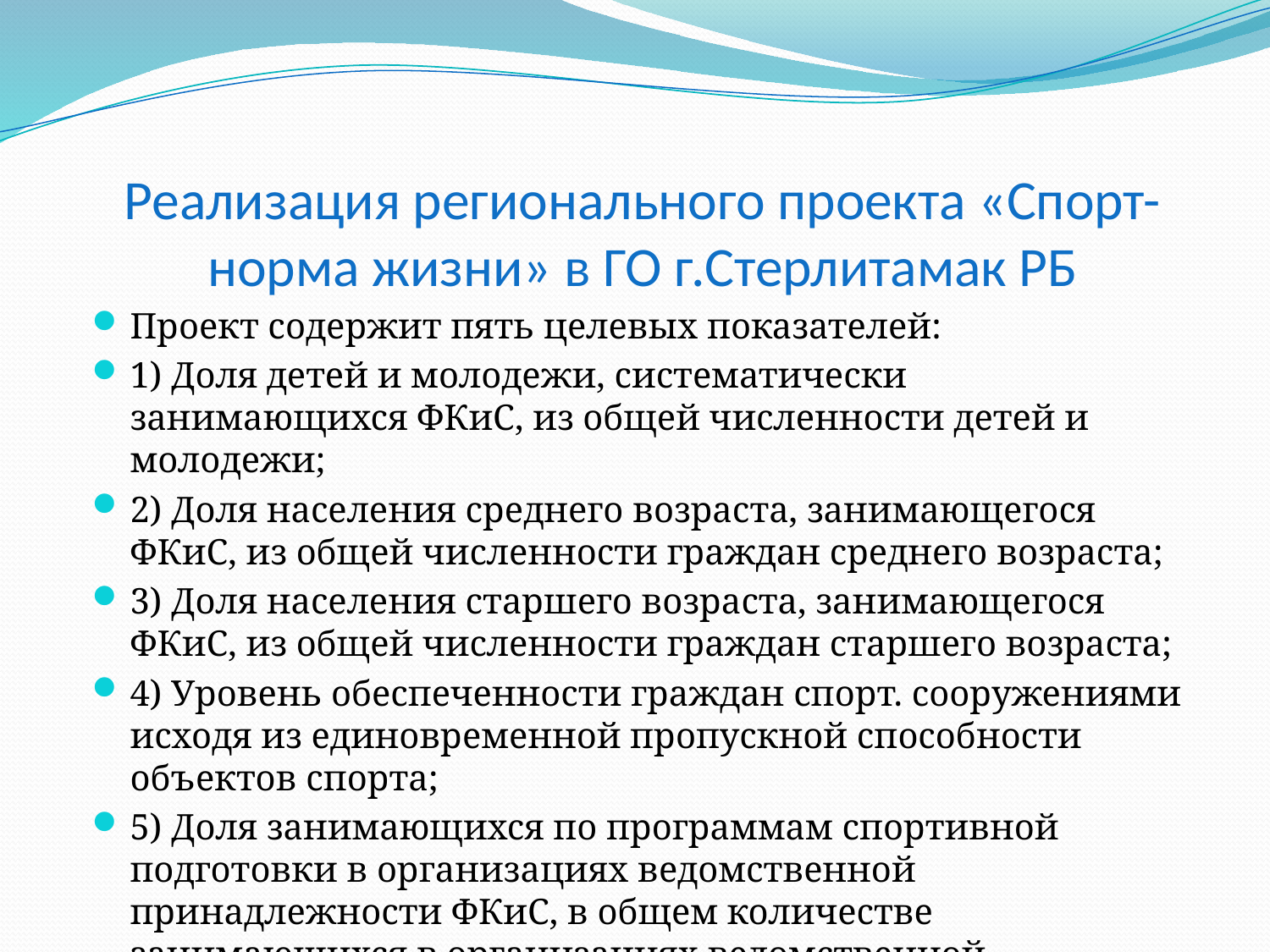

# Реализация регионального проекта «Спорт-норма жизни» в ГО г.Стерлитамак РБ
Проект содержит пять целевых показателей:
1) Доля детей и молодежи, систематически занимающихся ФКиС, из общей численности детей и молодежи;
2) Доля населения среднего возраста, занимающегося ФКиС, из общей численности граждан среднего возраста;
3) Доля населения старшего возраста, занимающегося ФКиС, из общей численности граждан старшего возраста;
4) Уровень обеспеченности граждан спорт. сооружениями исходя из единовременной пропускной способности объектов спорта;
5) Доля занимающихся по программам спортивной подготовки в организациях ведомственной принадлежности ФКиС, в общем количестве занимающихся в организациях ведомственной принадлежности ФКиС.